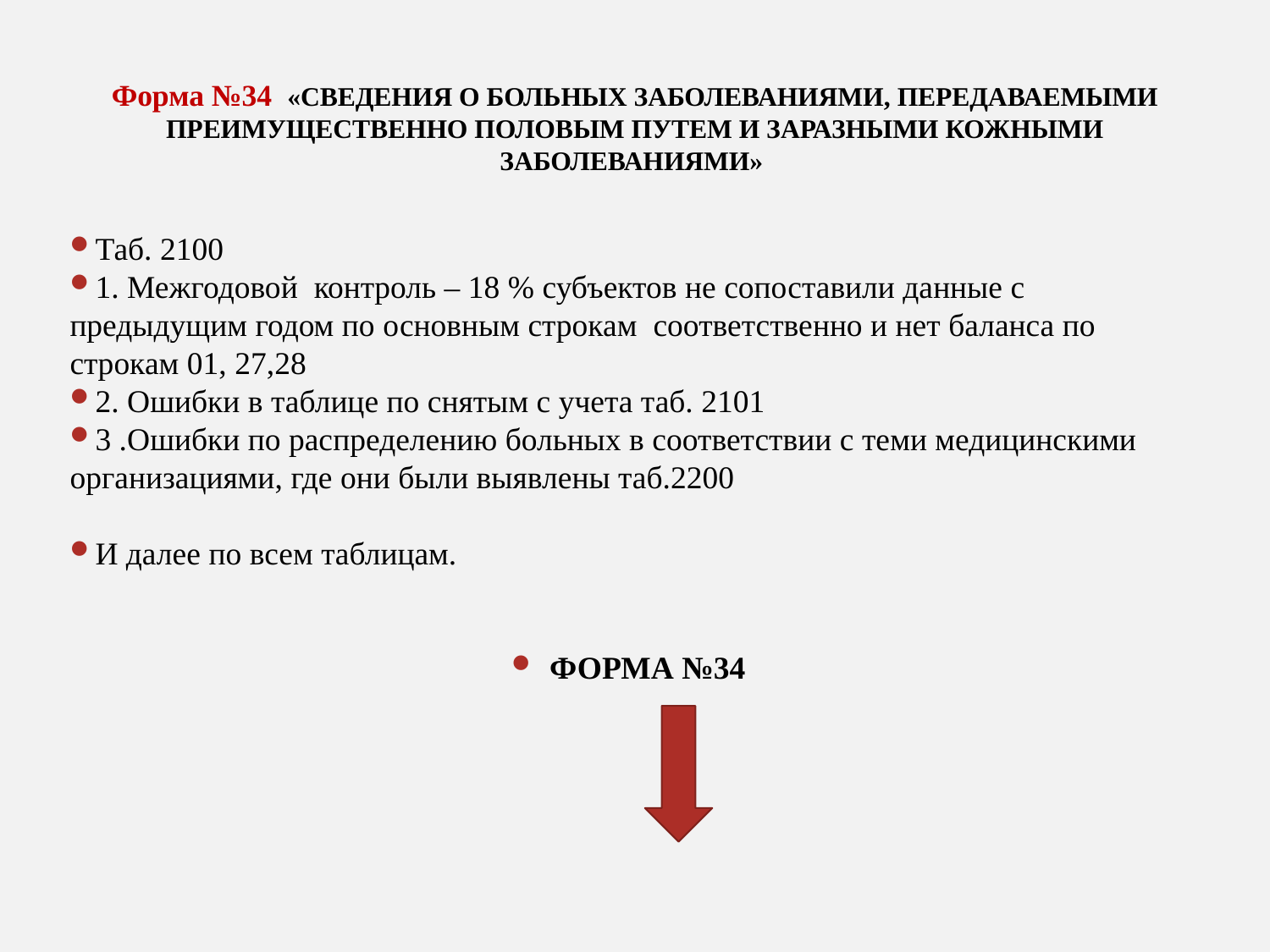

# Форма №34  «СВЕДЕНИЯ О БОЛЬНЫХ ЗАБОЛЕВАНИЯМИ, ПЕРЕДАВАЕМЫМИ ПРЕИМУЩЕСТВЕННО ПОЛОВЫМ ПУТЕМ И ЗАРАЗНЫМИ КОЖНЫМИ ЗАБОЛЕВАНИЯМИ»
Таб. 2100
1. Межгодовой  контроль – 18 % субъектов не сопоставили данные с предыдущим годом по основным строкам  соответственно и нет баланса по строкам 01, 27,28
2. Ошибки в таблице по снятым с учета таб. 2101
3 .Ошибки по распределению больных в соответствии с теми медицинскими организациями, где они были выявлены таб.2200

И далее по всем таблицам.

ФОРМА №34